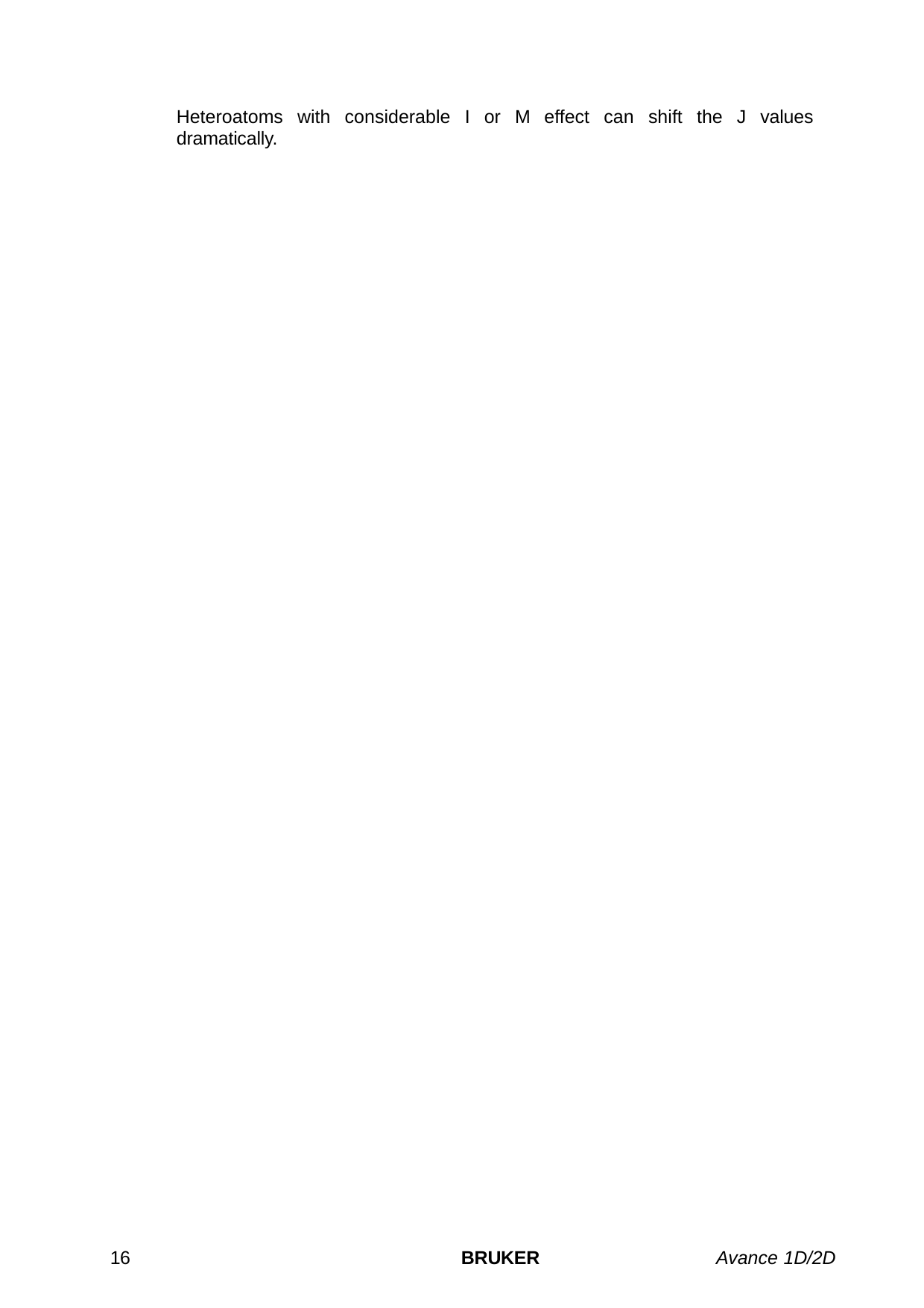

Heteroatoms  with  considerable  I  or  M  effect  can  shift  the  J  values dramatically.
16
BRUKER
Avance 1D/2D